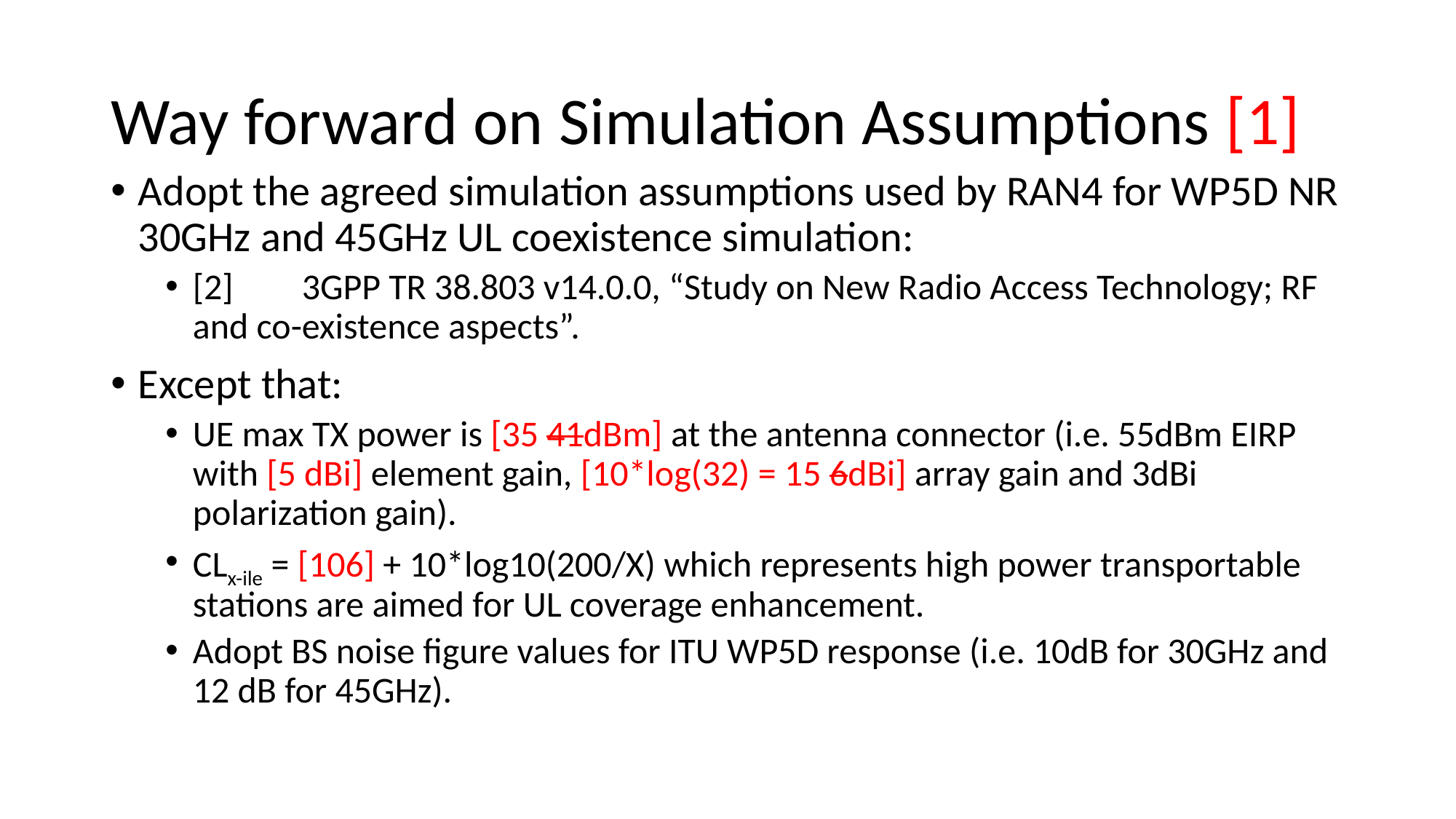

# Way forward on Simulation Assumptions [1]
Adopt the agreed simulation assumptions used by RAN4 for WP5D NR 30GHz and 45GHz UL coexistence simulation:
[2]	3GPP TR 38.803 v14.0.0, “Study on New Radio Access Technology; RF and co-existence aspects”.
Except that:
UE max TX power is [35 41dBm] at the antenna connector (i.e. 55dBm EIRP with [5 dBi] element gain, [10*log(32) = 15 6dBi] array gain and 3dBi polarization gain).
CLx-ile = [106] + 10*log10(200/X) which represents high power transportable stations are aimed for UL coverage enhancement.
Adopt BS noise figure values for ITU WP5D response (i.e. 10dB for 30GHz and 12 dB for 45GHz).